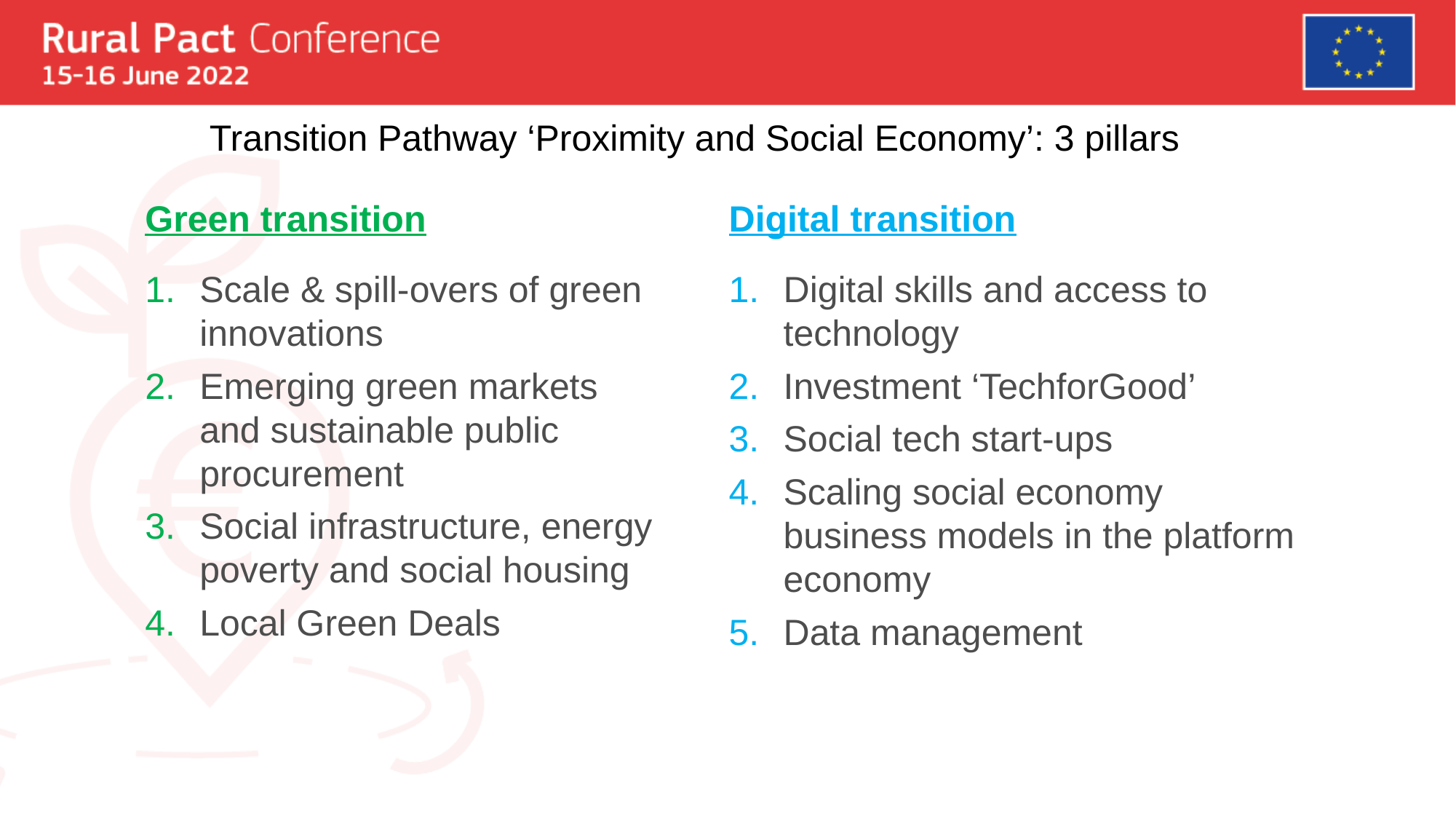

Transition Pathway ‘Proximity and Social Economy’: 3 pillars
Green transition
Scale & spill-overs of green innovations
Emerging green markets and sustainable public procurement
Social infrastructure, energy poverty and social housing
Local Green Deals

Digital transition
Digital skills and access to technology
Investment ‘TechforGood’
Social tech start-ups
Scaling social economy business models in the platform economy
Data management